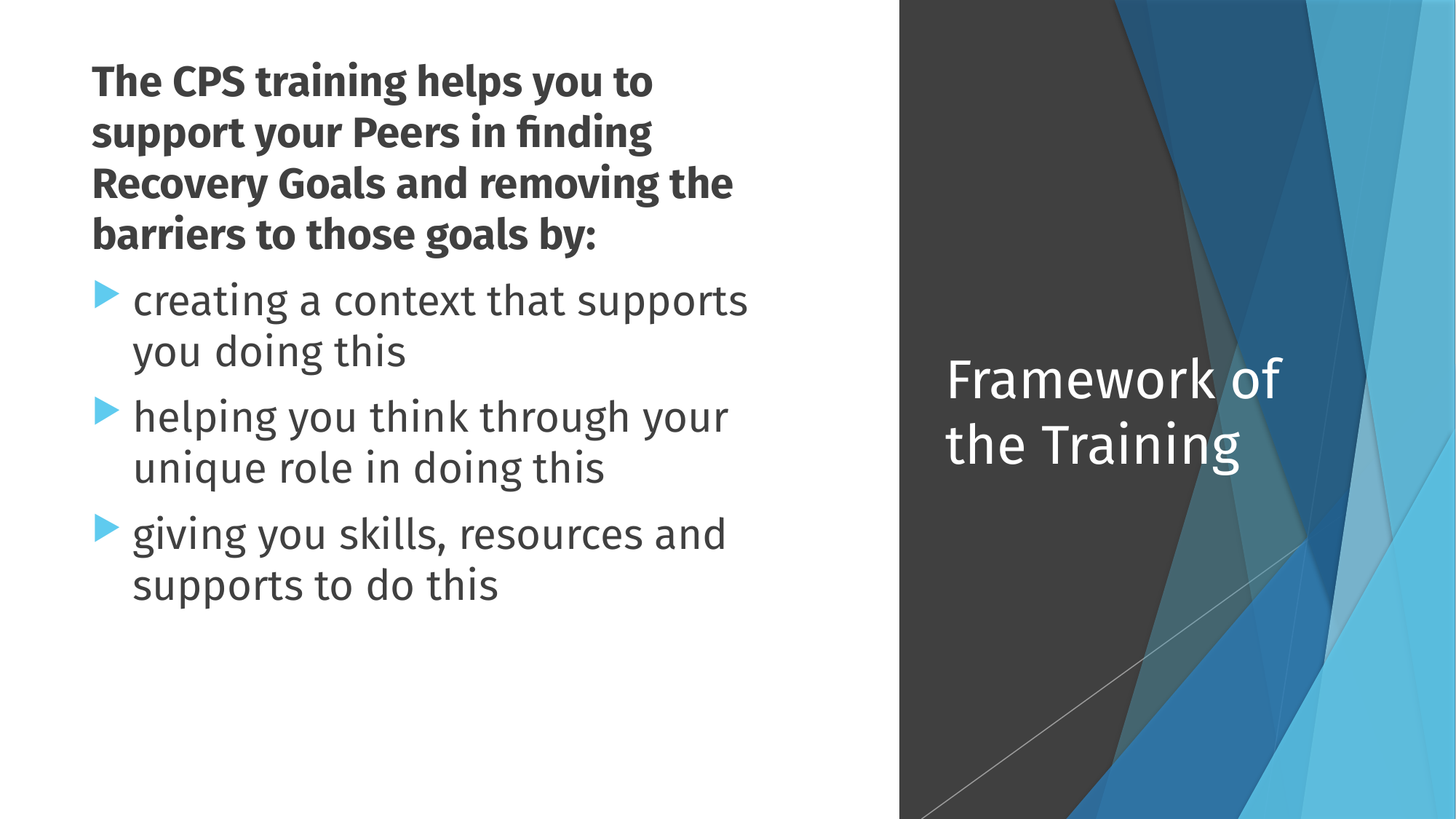

The CPS training helps you to support your Peers in finding Recovery Goals and removing the barriers to those goals by:
creating a context that supports you doing this
helping you think through your unique role in doing this
giving you skills, resources and supports to do this

# Framework of the Training